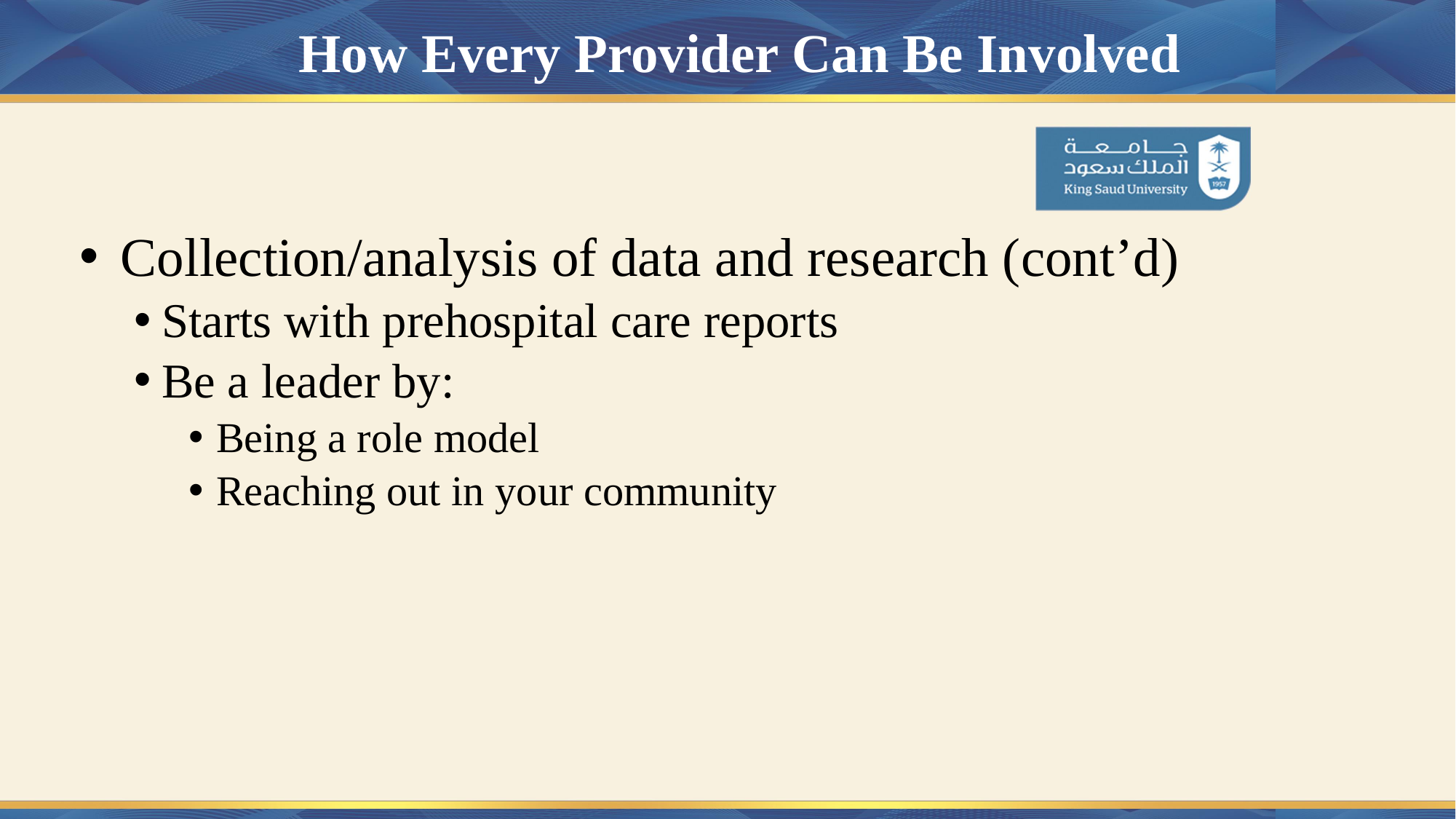

# How Every Provider Can Be Involved
 Collection/analysis of data and research (cont’d)
Starts with prehospital care reports
Be a leader by:
Being a role model
Reaching out in your community